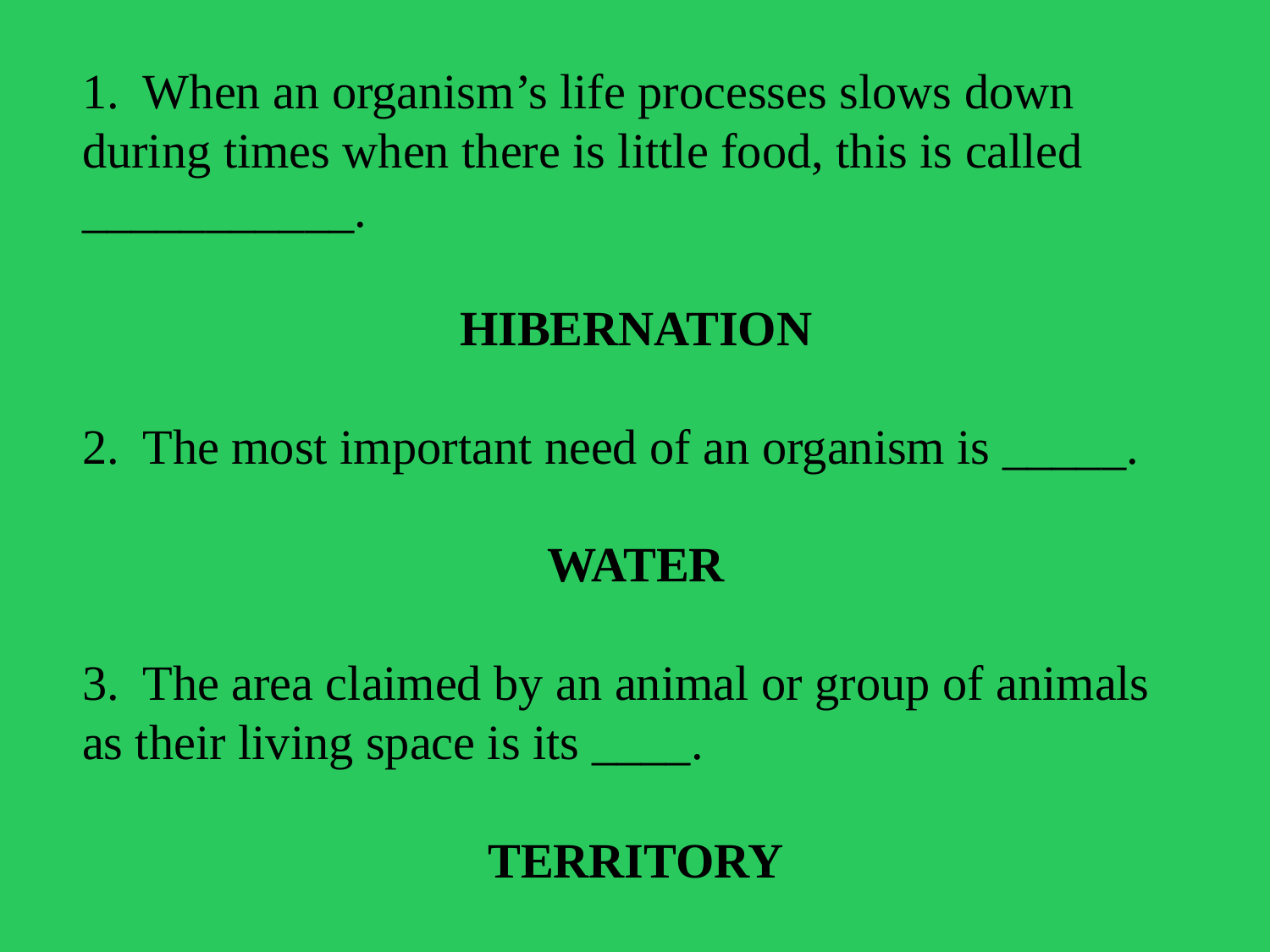

1.  When an organism’s life processes slows down during times when there is little food, this is called ___________.

HIBERNATION

2.  The most important need of an organism is _____.

WATER

3.  The area claimed by an animal or group of animals as their living space is its ____.

TERRITORY